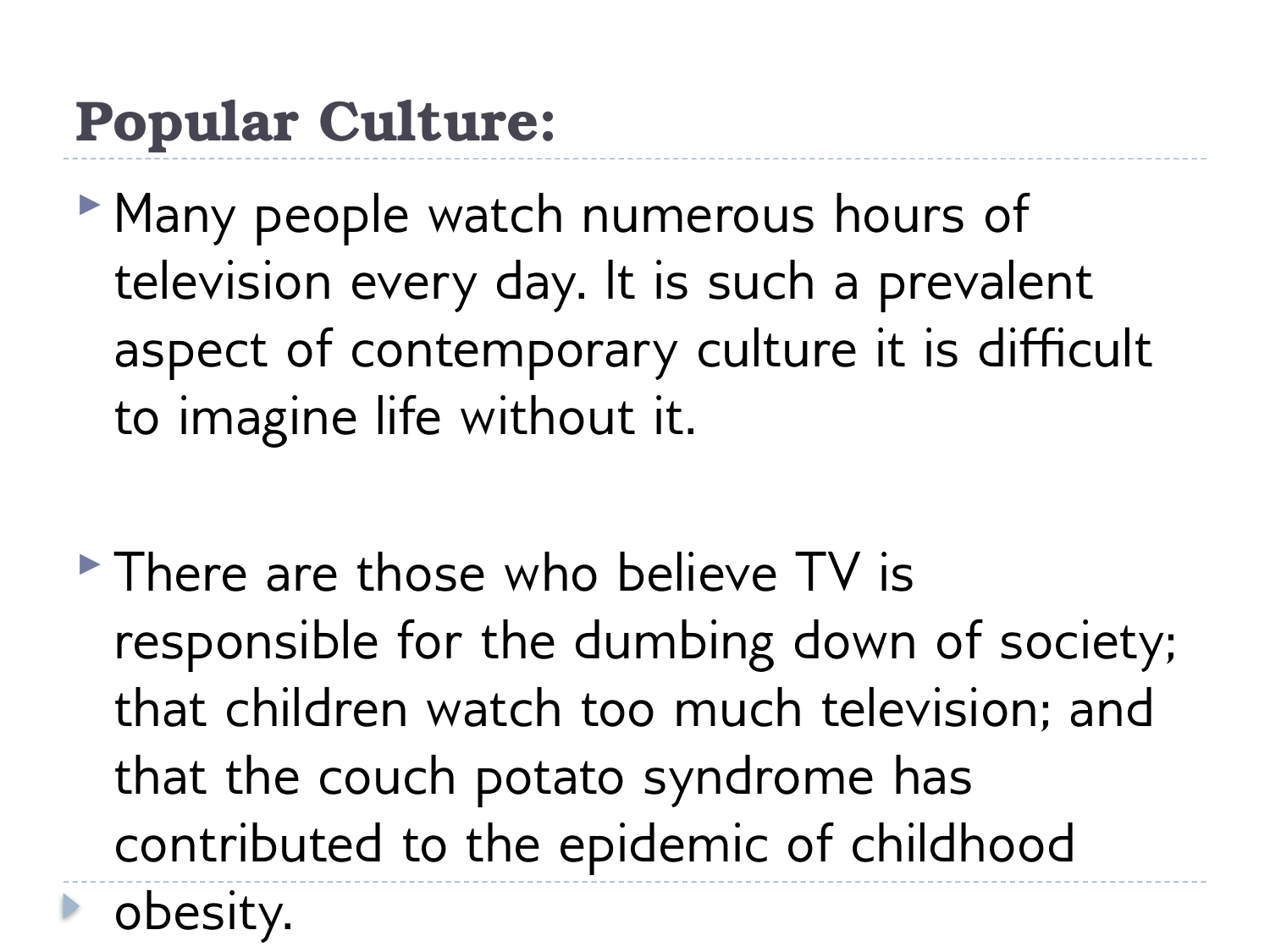

# Popular Culture:
Many people watch numerous hours of television every day. It is such a prevalent aspect of contemporary culture it is difficult to imagine life without it.

There are those who believe TV is responsible for the dumbing down of society; that children watch too much television; and that the couch potato syndrome has contributed to the epidemic of childhood obesity.